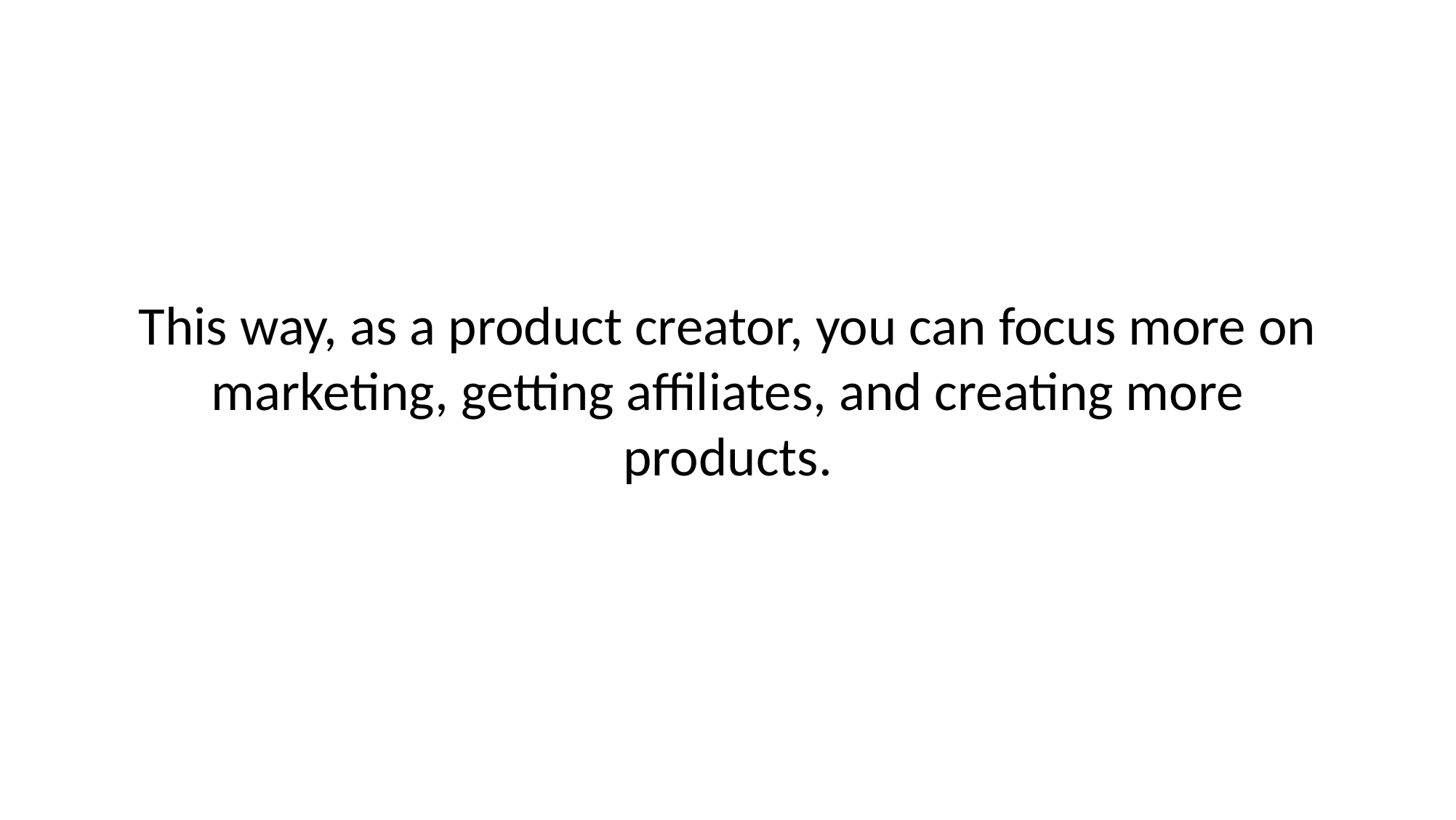

# This way, as a product creator, you can focus more on marketing, getting affiliates, and creating more products.